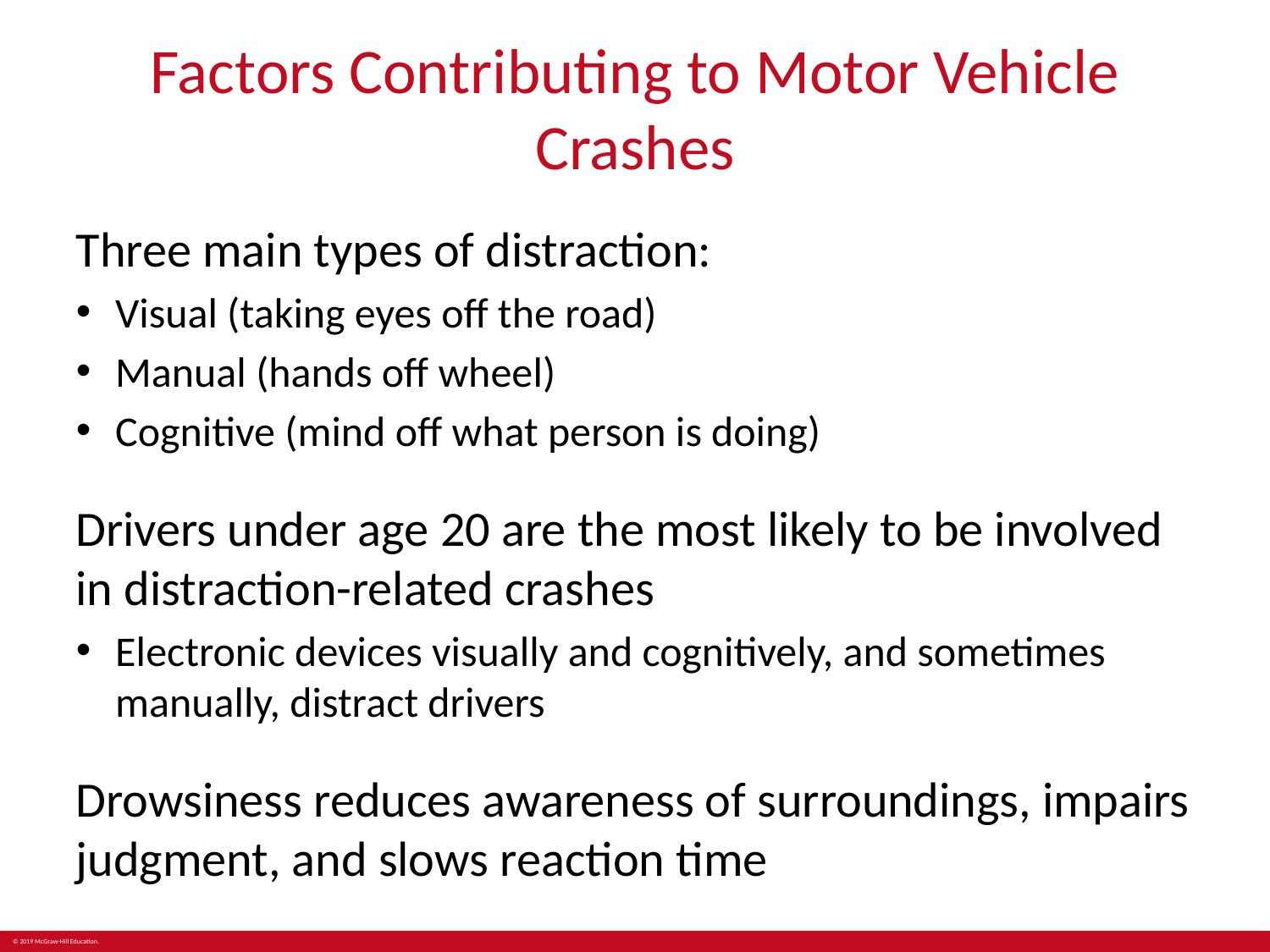

# Factors Contributing to Motor Vehicle Crashes
Three main types of distraction:
Visual (taking eyes off the road)
Manual (hands off wheel)
Cognitive (mind off what person is doing)
Drivers under age 20 are the most likely to be involved in distraction-related crashes
Electronic devices visually and cognitively, and sometimes manually, distract drivers
Drowsiness reduces awareness of surroundings, impairs judgment, and slows reaction time